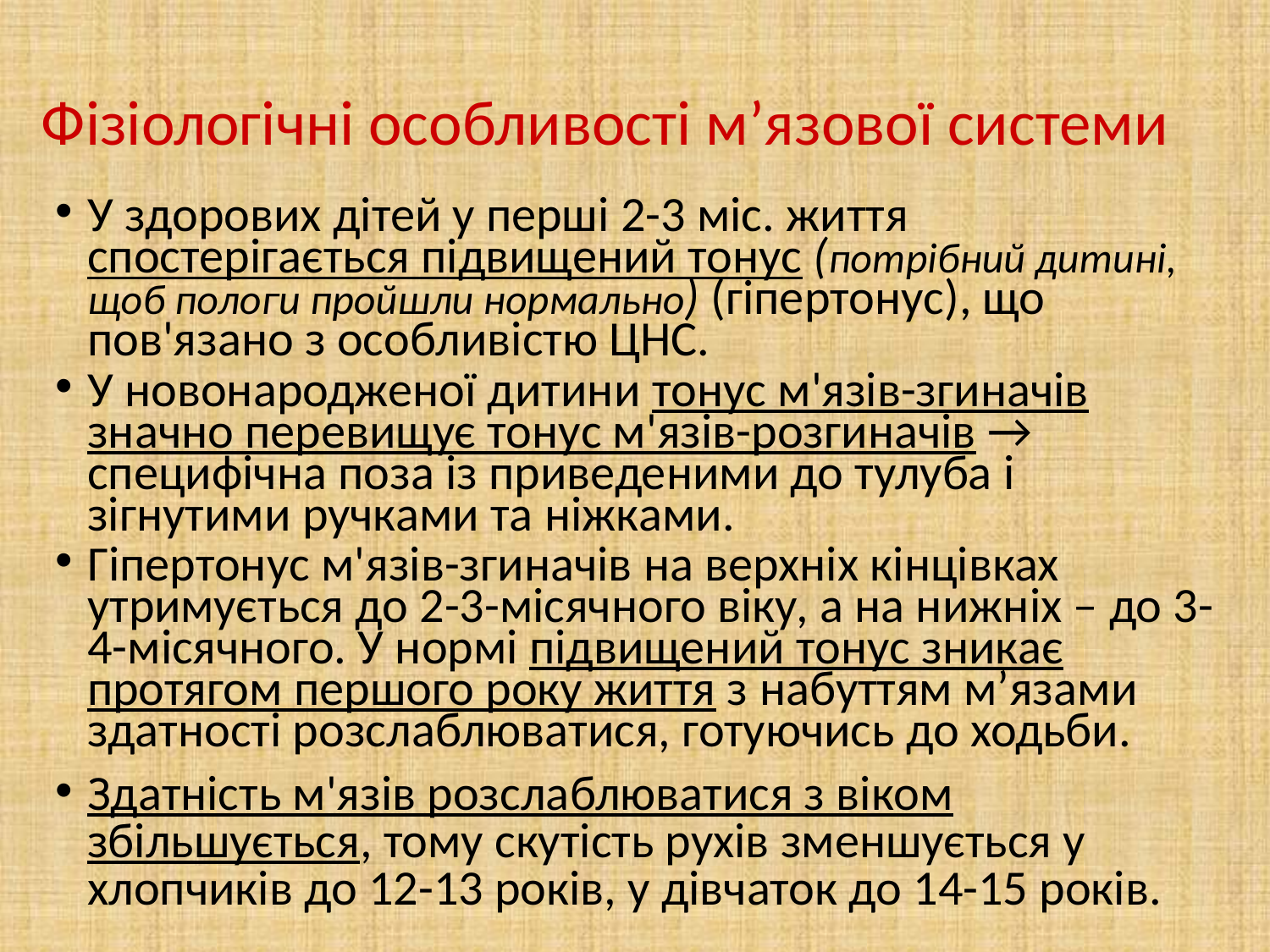

# Фізіологічні особливості м’язової системи
У здорових дітей у перші 2-3 міс. життя спостерігається підвищений тонус (потрібний дитині, щоб пологи пройшли нормально) (гіпертонус), що пов'язано з особливістю ЦНС.
У новонародженої дитини тонус м'язів-згиначів значно перевищує тонус м'язів-розгиначів → специфічна поза із приведеними до тулуба і зігнутими ручками та ніжками.
Гіпертонус м'язів-згиначів на верхніх кінцівках утримується до 2-3-місячного віку, а на нижніх – до 3-4-місячного. У нормі підвищений тонус зникає протягом першого року життя з набуттям м’язами здатності розслаблюватися, готуючись до ходьби.
Здатність м'язів розслаблюватися з віком збільшується, тому скутість рухів зменшується у хлопчиків до 12-13 років, у дівчаток до 14-15 років.